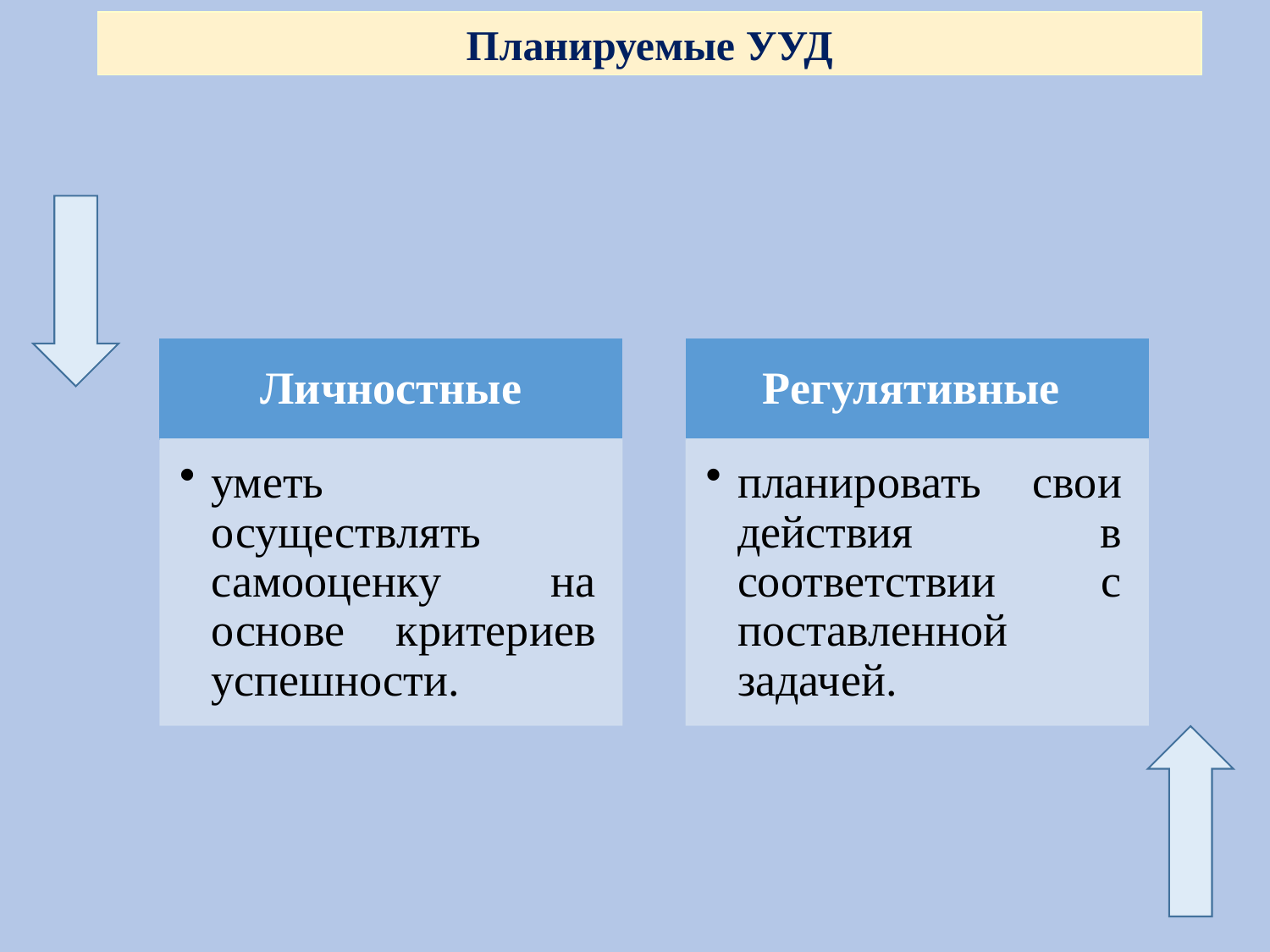

Планируемые УУД

Личностные
уметь осуществлять самооценку на основе критериев успешности.
Регулятивные
планировать свои действия в соответствии с поставленной задачей.